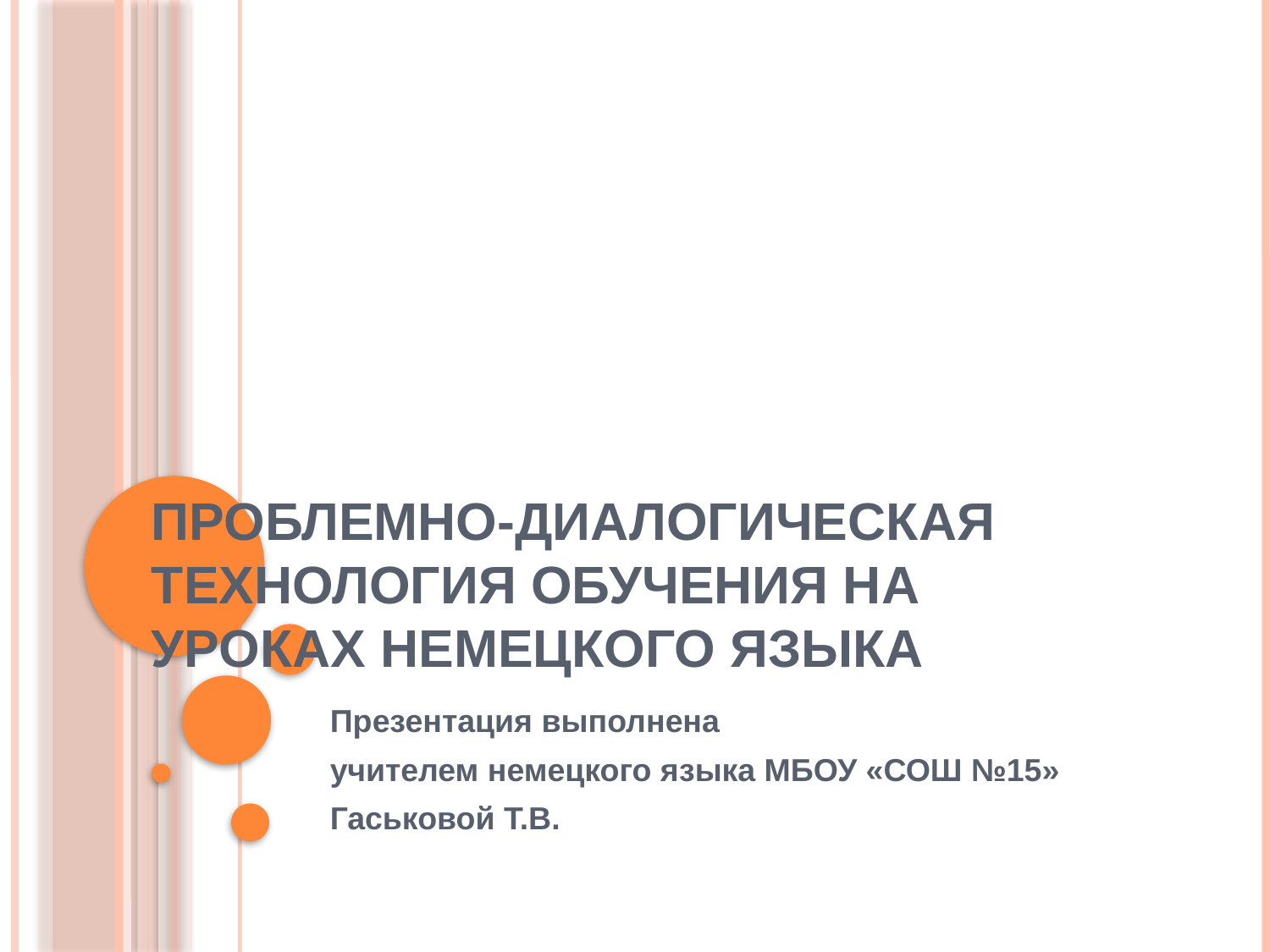

# Проблемно-диалогическая технология обучения на уроках немецкого языка
Презентация выполнена
учителем немецкого языка МБОУ «СОШ №15»
Гаськовой Т.В.